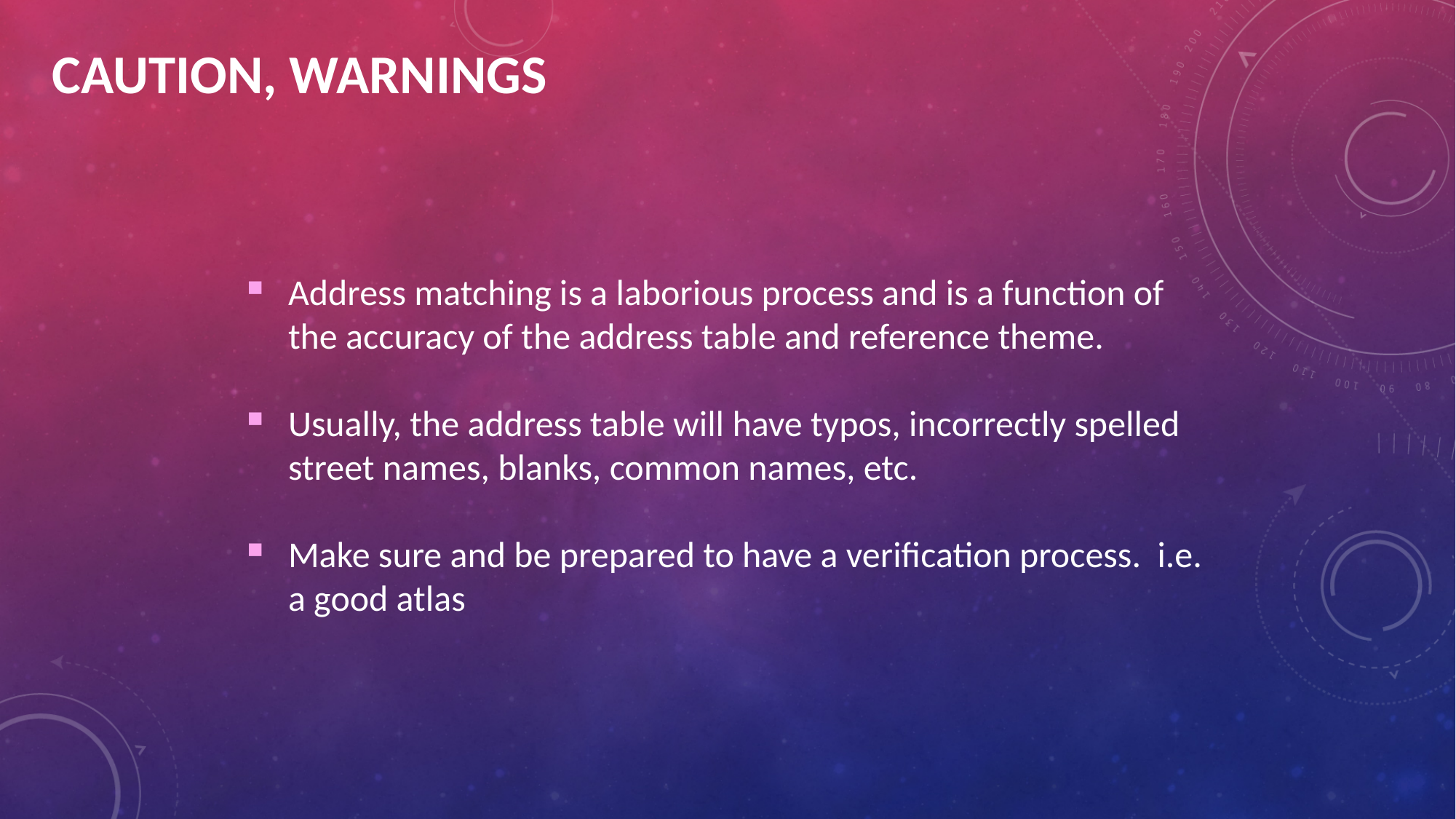

Caution, warnings
Address matching is a laborious process and is a function of the accuracy of the address table and reference theme.

Usually, the address table will have typos, incorrectly spelled street names, blanks, common names, etc.

Make sure and be prepared to have a verification process.  i.e. a good atlas